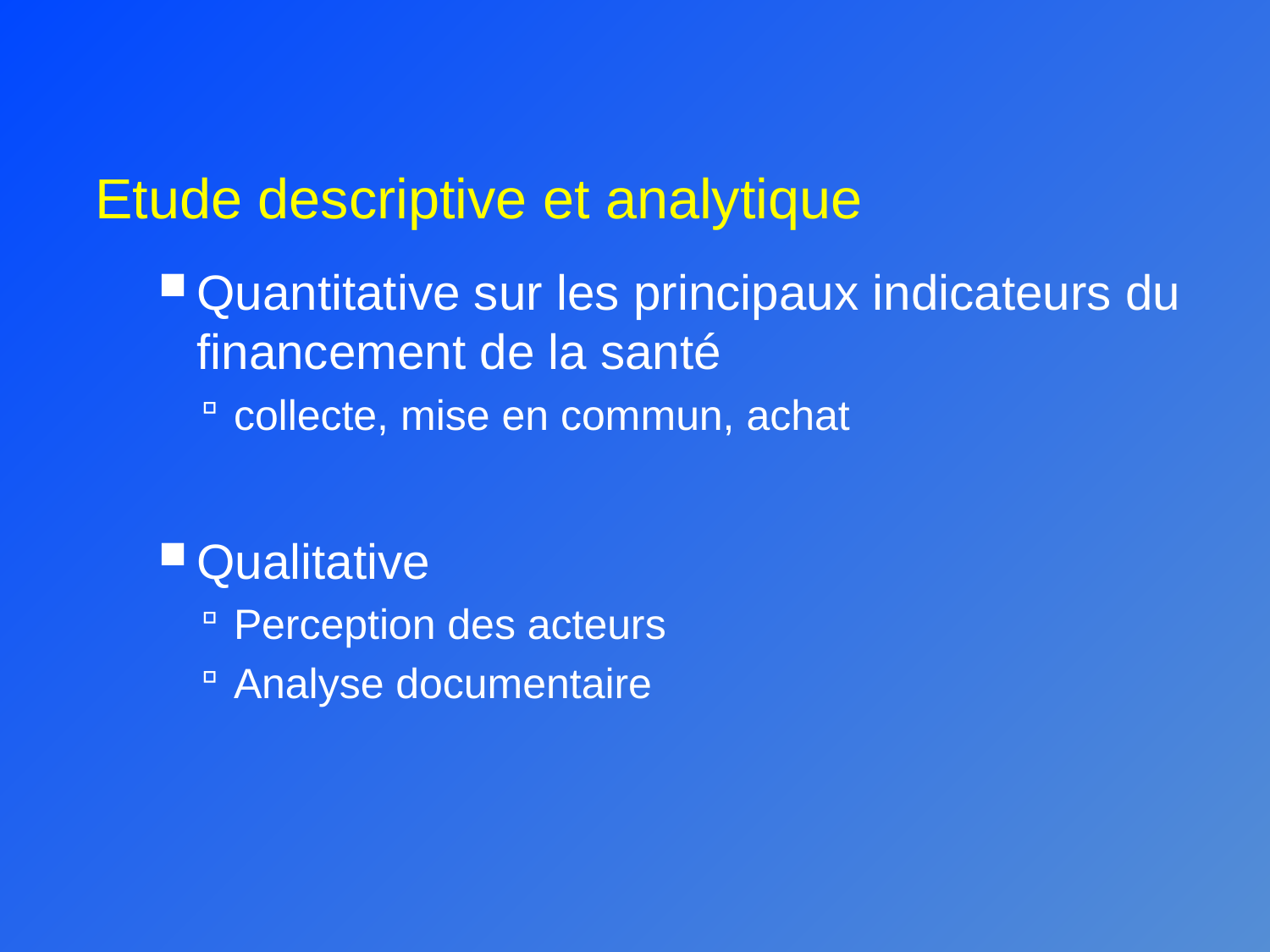

Etude descriptive et analytique
Quantitative sur les principaux indicateurs du financement de la santé
collecte, mise en commun, achat

Qualitative
Perception des acteurs
Analyse documentaire